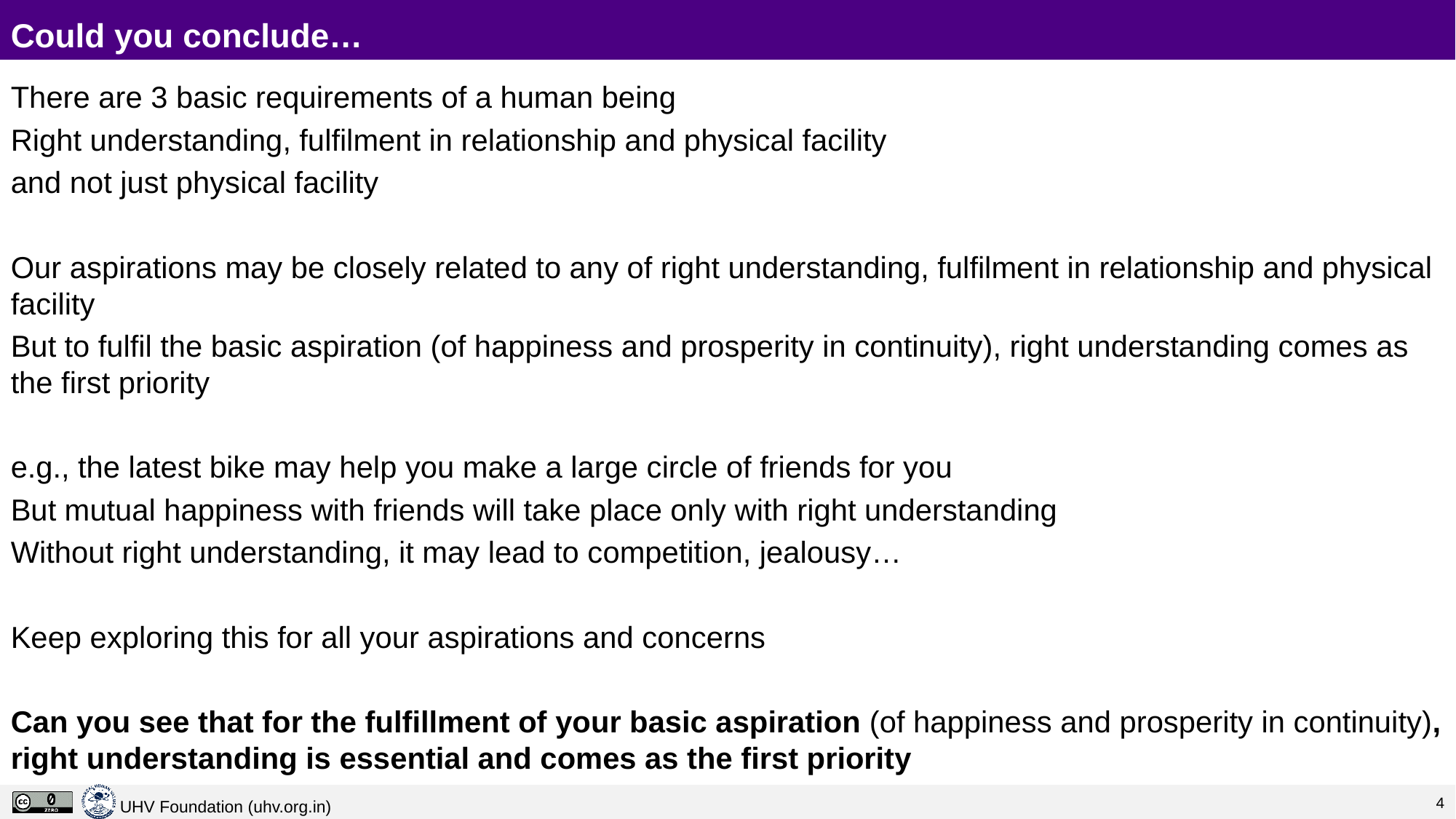

# Could you conclude…
There are 3 basic requirements of a human being
Right understanding, fulfilment in relationship and physical facility
and not just physical facility

Our aspirations may be closely related to any of right understanding, fulfilment in relationship and physical facility
But to fulfil the basic aspiration (of happiness and prosperity in continuity), right understanding comes as the first priority

e.g., the latest bike may help you make a large circle of friends for you
But mutual happiness with friends will take place only with right understanding
Without right understanding, it may lead to competition, jealousy…

Keep exploring this for all your aspirations and concerns

Can you see that for the fulfillment of your basic aspiration (of happiness and prosperity in continuity), right understanding is essential and comes as the first priority